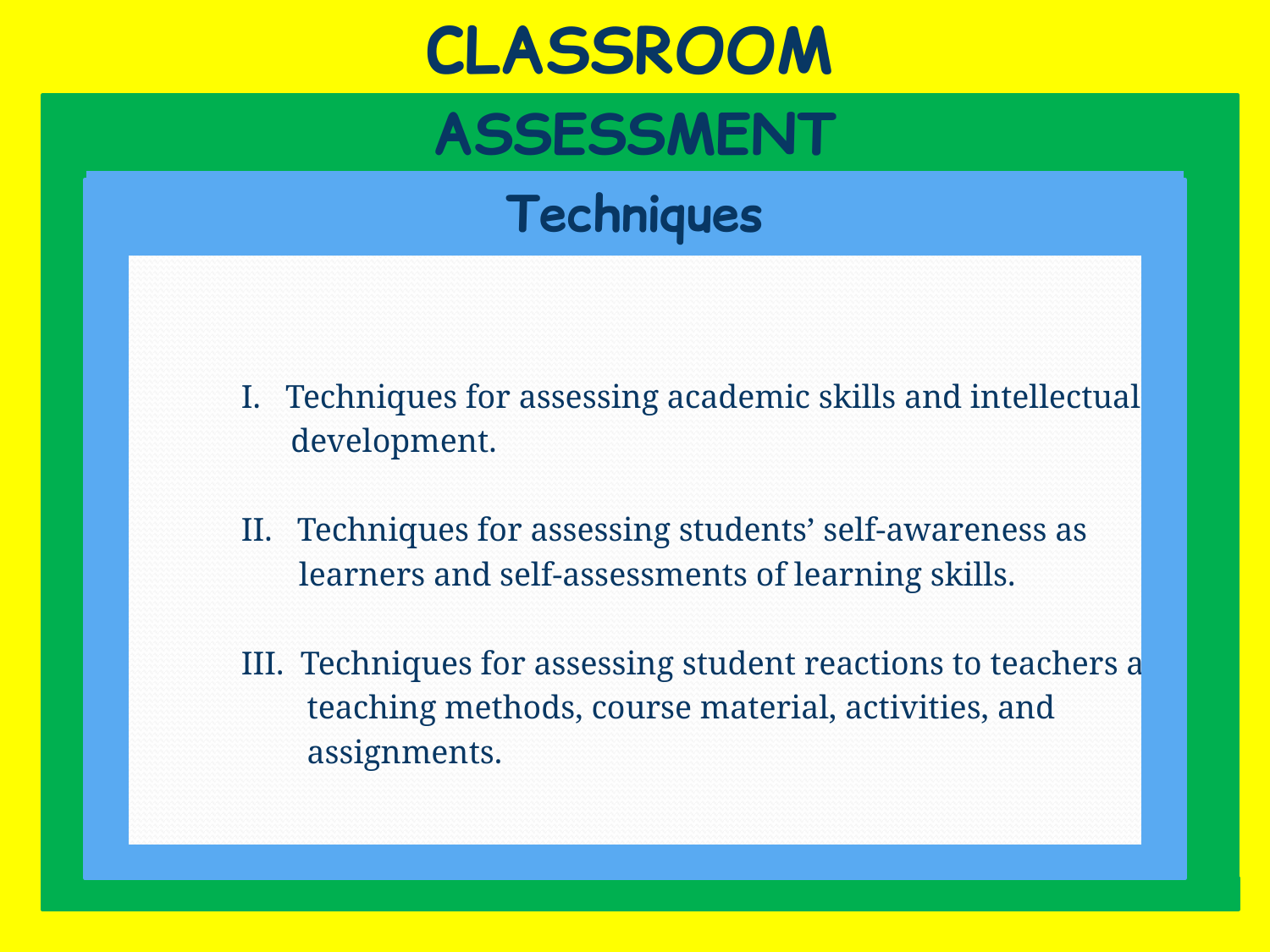

CLASSROOM

ASSESSMENT

                 	I.   Techniques for assessing academic skills and intellectual
		      development.

		II.   Techniques for assessing students’ self-awareness as
		       learners and self-assessments of learning skills.

		III.  Techniques for assessing student reactions to teachers and
		        teaching methods, course material, activities, and
		        assignments.
Techniques